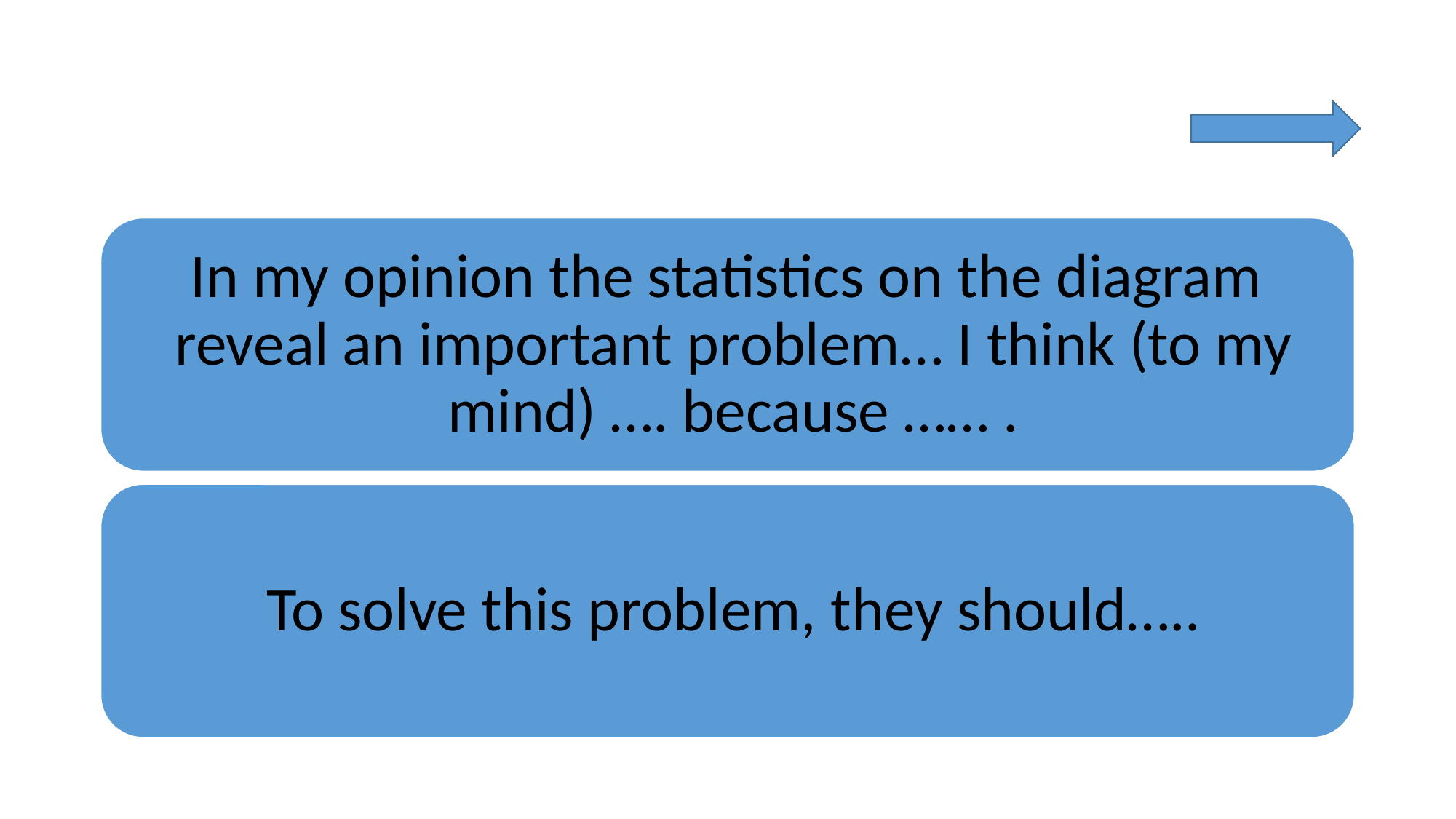

#

In my opinion the statistics on the diagram  reveal an important problem… I think (to my mind) …. because …… .
To solve this problem, they should…..